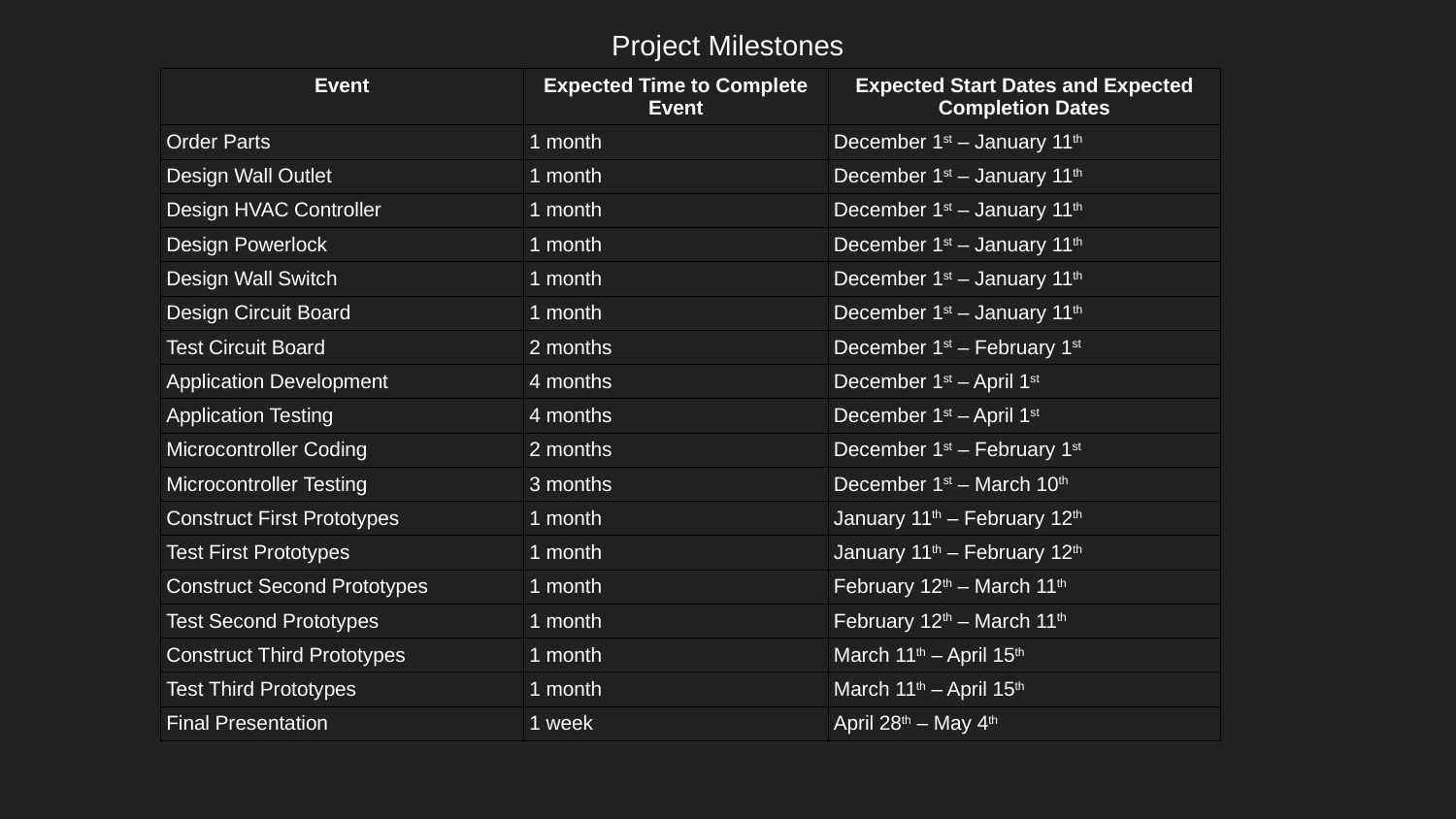

# Project Milestones
| Event | Expected Time to Complete Event | Expected Start Dates and Expected Completion Dates |
| --- | --- | --- |
| Order Parts | 1 month | December 1st – January 11th |
| Design Wall Outlet | 1 month | December 1st – January 11th |
| Design HVAC Controller | 1 month | December 1st – January 11th |
| Design Powerlock | 1 month | December 1st – January 11th |
| Design Wall Switch | 1 month | December 1st – January 11th |
| Design Circuit Board | 1 month | December 1st – January 11th |
| Test Circuit Board | 2 months | December 1st – February 1st |
| Application Development | 4 months | December 1st – April 1st |
| Application Testing | 4 months | December 1st – April 1st |
| Microcontroller Coding | 2 months | December 1st – February 1st |
| Microcontroller Testing | 3 months | December 1st – March 10th |
| Construct First Prototypes | 1 month | January 11th – February 12th |
| Test First Prototypes | 1 month | January 11th – February 12th |
| Construct Second Prototypes | 1 month | February 12th – March 11th |
| Test Second Prototypes | 1 month | February 12th – March 11th |
| Construct Third Prototypes | 1 month | March 11th – April 15th |
| Test Third Prototypes | 1 month | March 11th – April 15th |
| Final Presentation | 1 week | April 28th – May 4th |